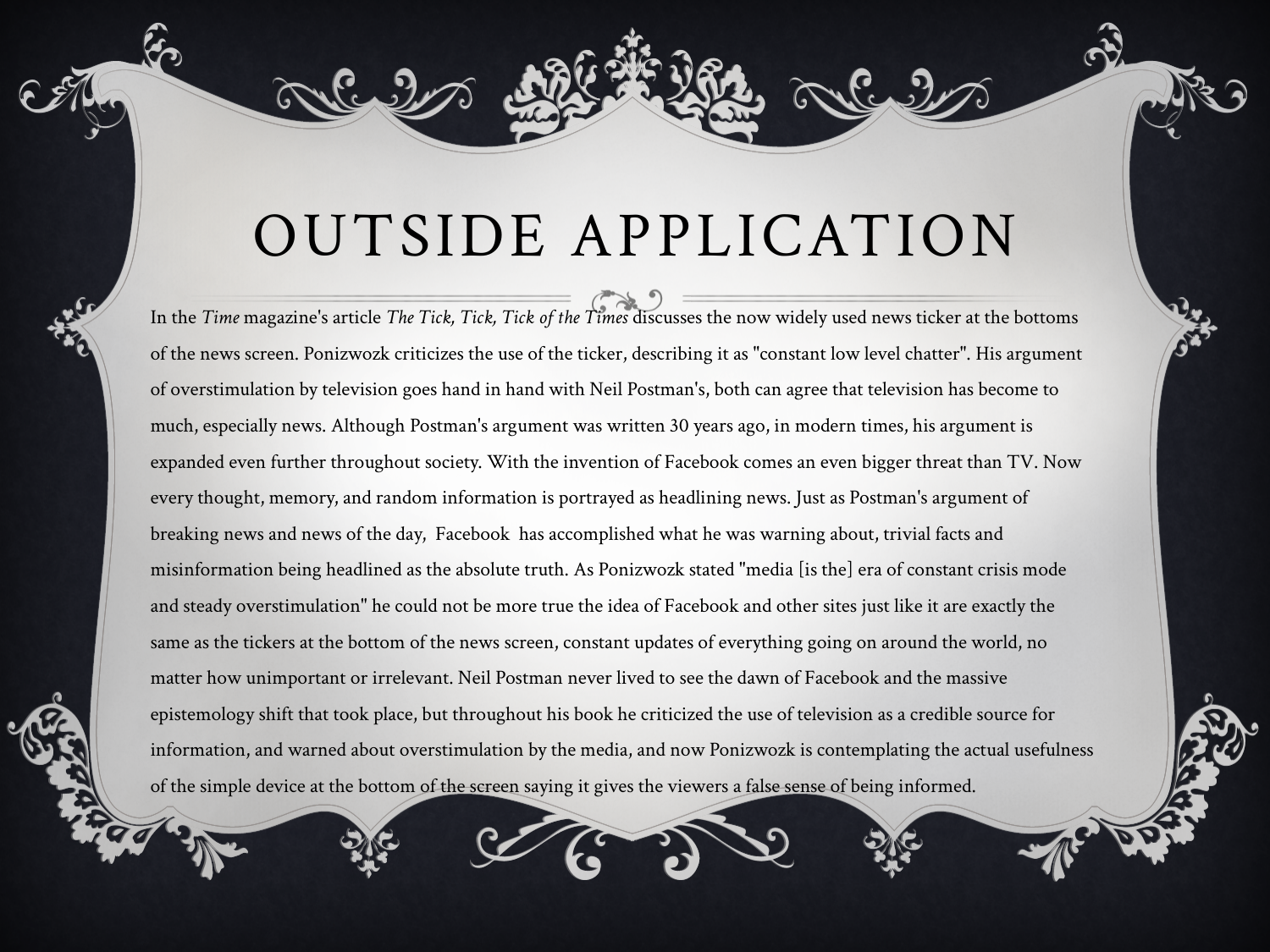

# Outside application
In the Time magazine's article The Tick, Tick, Tick of the Times discusses the now widely used news ticker at the bottoms of the news screen. Ponizwozk criticizes the use of the ticker, describing it as "constant low level chatter". His argument of overstimulation by television goes hand in hand with Neil Postman's, both can agree that television has become to much, especially news. Although Postman's argument was written 30 years ago, in modern times, his argument is expanded even further throughout society. With the invention of Facebook comes an even bigger threat than TV. Now every thought, memory, and random information is portrayed as headlining news. Just as Postman's argument of breaking news and news of the day,  Facebook  has accomplished what he was warning about, trivial facts and misinformation being headlined as the absolute truth. As Ponizwozk stated "media [is the] era of constant crisis mode and steady overstimulation" he could not be more true the idea of Facebook and other sites just like it are exactly the same as the tickers at the bottom of the news screen, constant updates of everything going on around the world, no matter how unimportant or irrelevant. Neil Postman never lived to see the dawn of Facebook and the massive epistemology shift that took place, but throughout his book he criticized the use of television as a credible source for information, and warned about overstimulation by the media, and now Ponizwozk is contemplating the actual usefulness of the simple device at the bottom of the screen saying it gives the viewers a false sense of being informed.